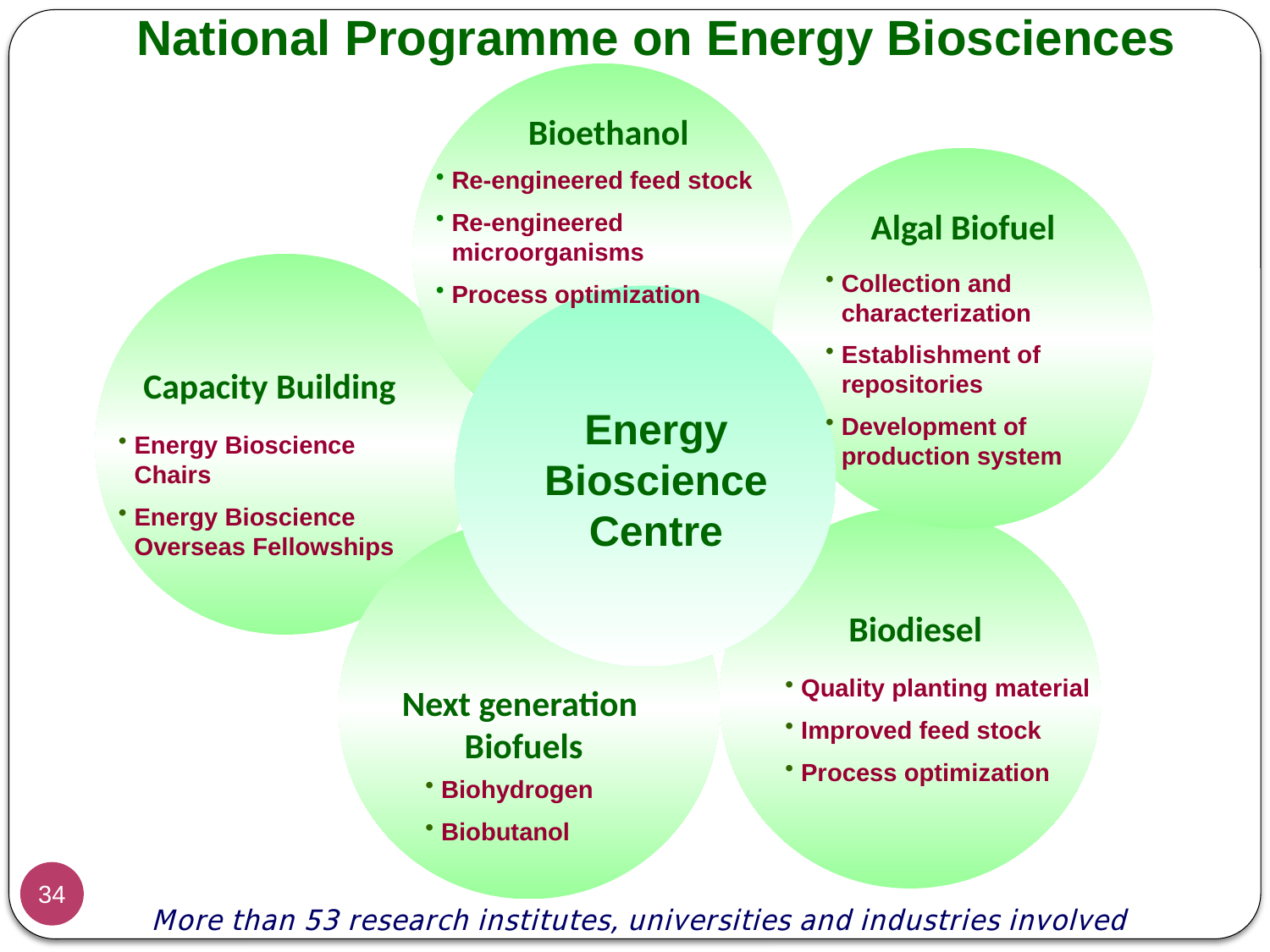

National Programme on Energy Biosciences

Bioethanol

Re-engineered feed stock
Re-engineered microorganisms
Process optimization
Algal Biofuel

Collection and characterization
Establishment of repositories
Development of production system

Capacity Building
Energy Bioscience Centre
Energy Bioscience Chairs
Energy Bioscience Overseas Fellowships

Biodiesel
Quality planting material
Improved feed stock
Process optimization
Next generation
Biofuels
Biohydrogen
Biobutanol
34
More than 53 research institutes, universities and industries involved